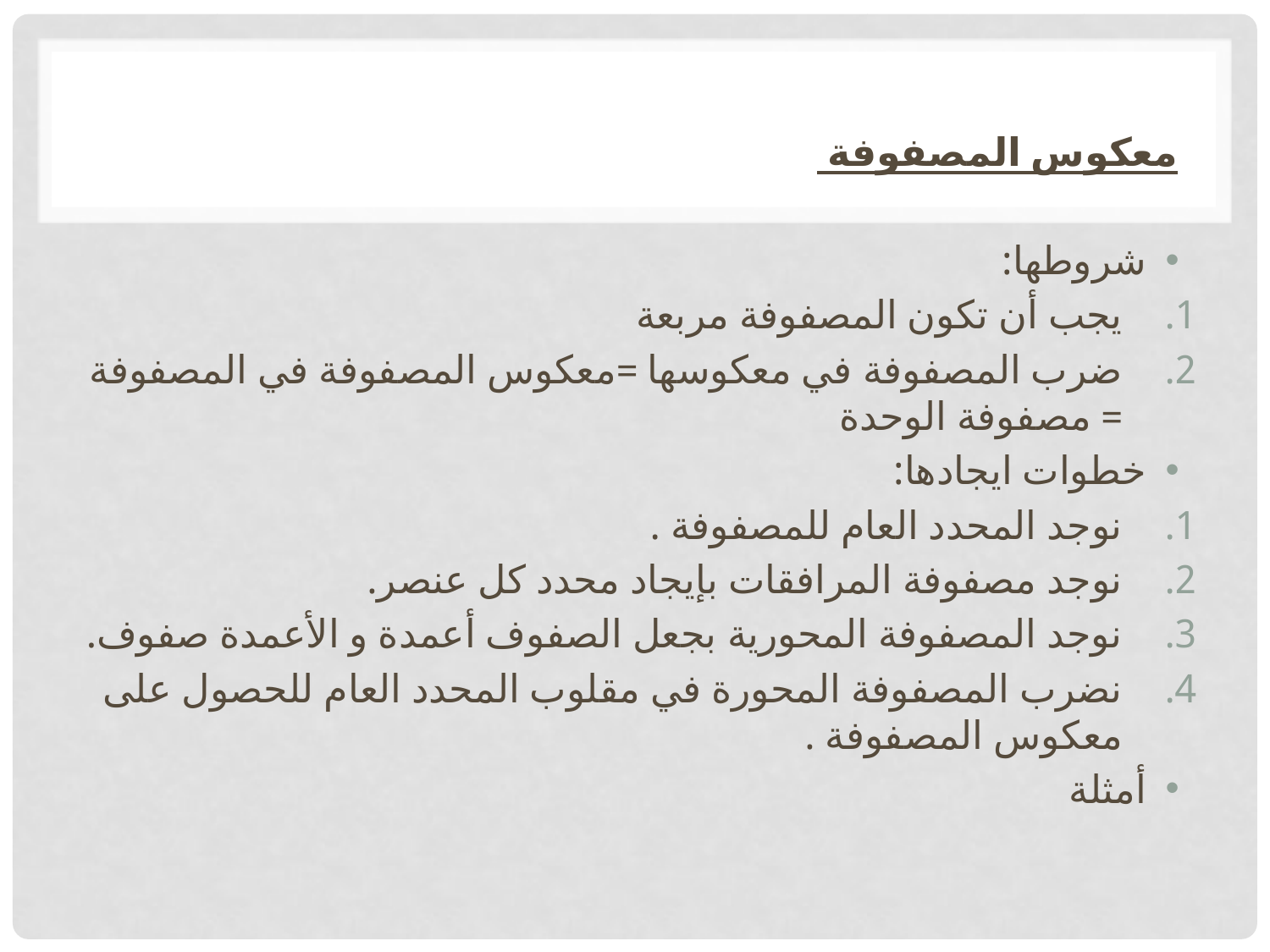

معكوس المصفوفة

شروطها:
يجب أن تكون المصفوفة مربعة
ضرب المصفوفة في معكوسها =معكوس المصفوفة في المصفوفة = مصفوفة الوحدة
خطوات ايجادها:
نوجد المحدد العام للمصفوفة .
نوجد مصفوفة المرافقات بإيجاد محدد كل عنصر.
نوجد المصفوفة المحورية بجعل الصفوف أعمدة و الأعمدة صفوف.
نضرب المصفوفة المحورة في مقلوب المحدد العام للحصول على معكوس المصفوفة .
أمثلة